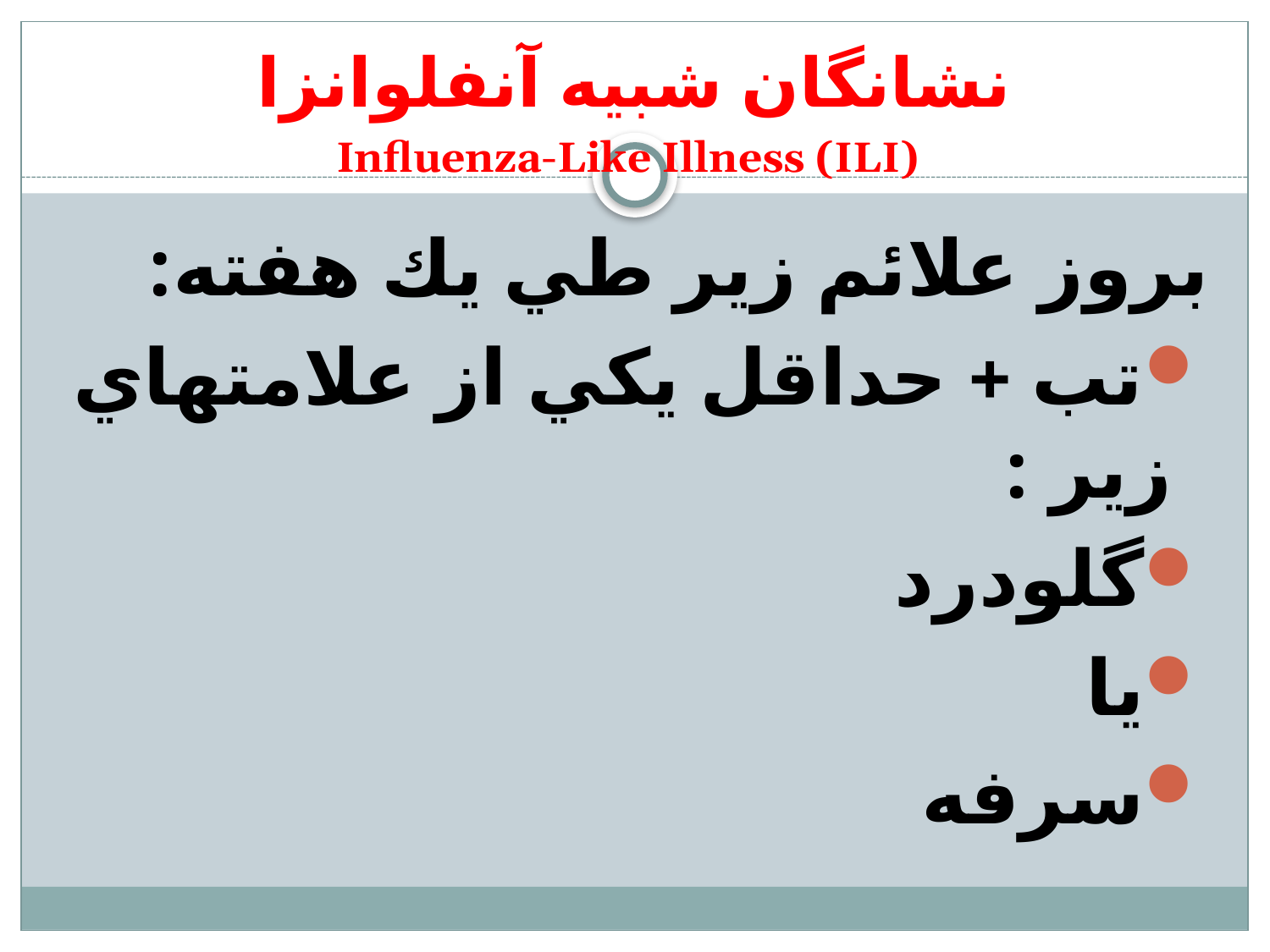

# نشانگان شبيه آنفلوانزا Influenza-Like Illness (ILI)
بروز علائم زير طي يك هفته:
تب + حداقل يكي از علامتهاي زير :
گلودرد
يا
سرفه